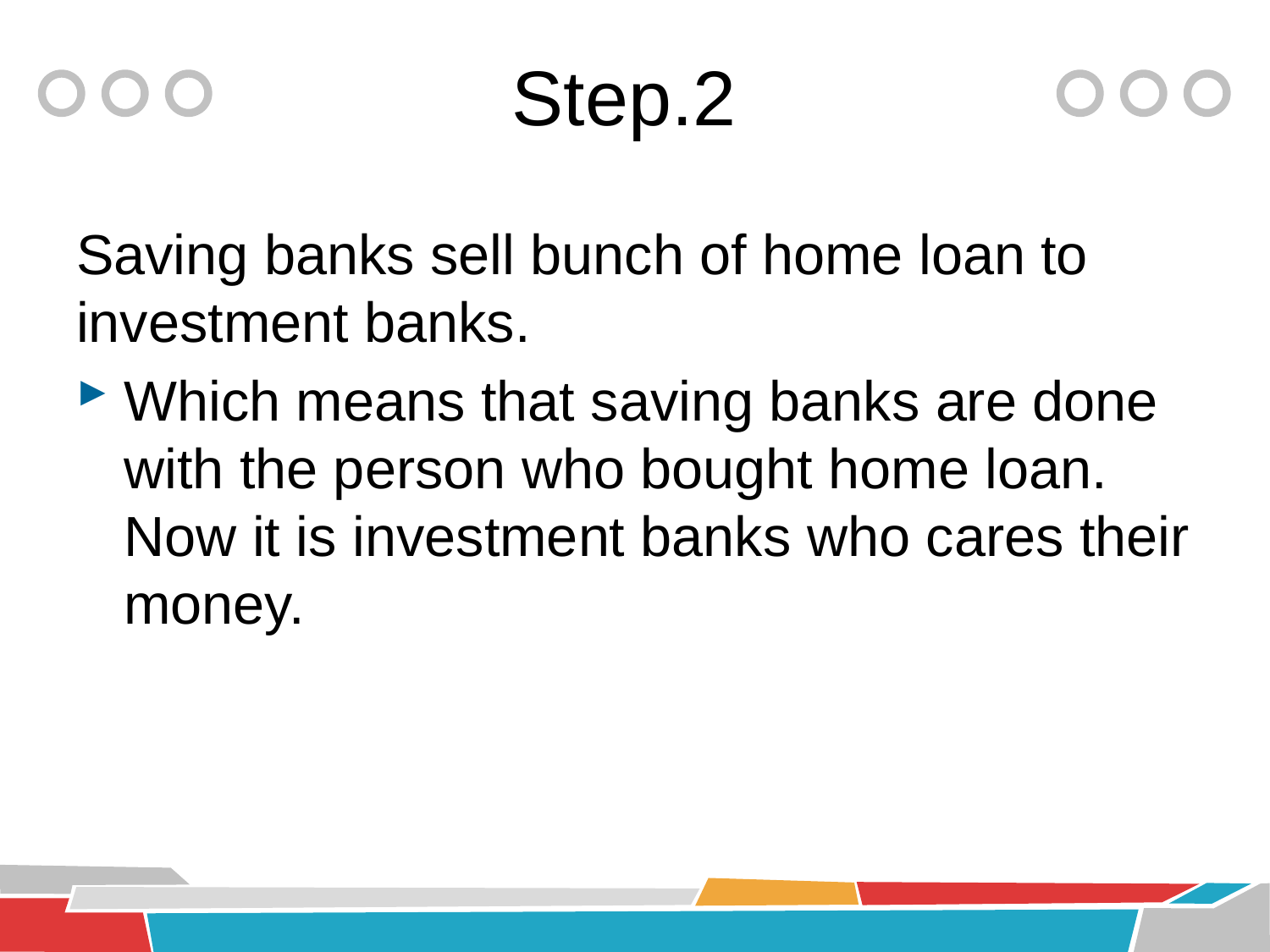

# Step.2
Saving banks sell bunch of home loan to investment banks.
Which means that saving banks are done with the person who bought home loan. Now it is investment banks who cares their money.